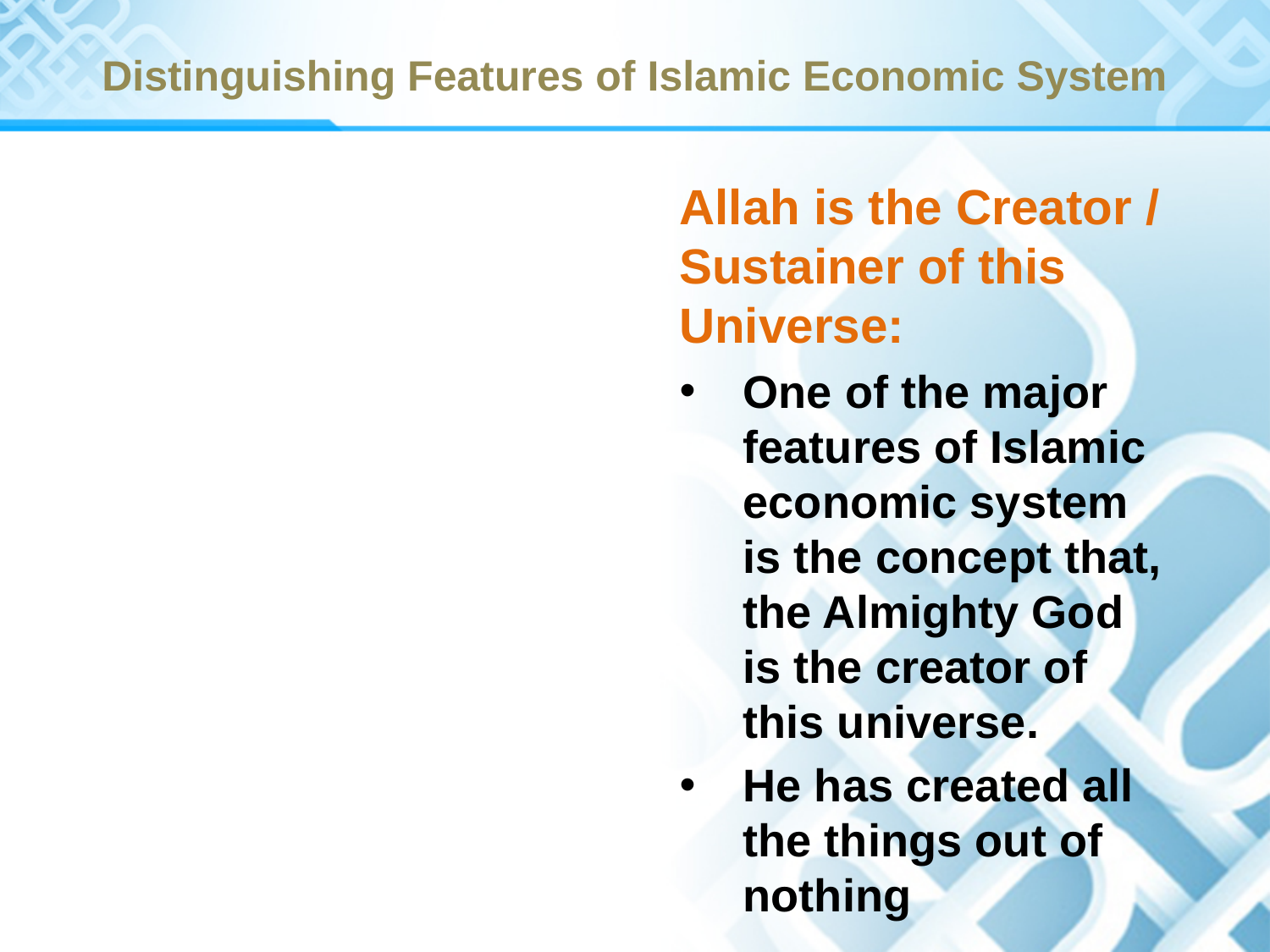

Distinguishing Features of Islamic Economic System
Allah is the Creator / Sustainer of this Universe:
One of the major features of Islamic economic system is the concept that, the Almighty God is the creator of this universe.
He has created all the things out of nothing